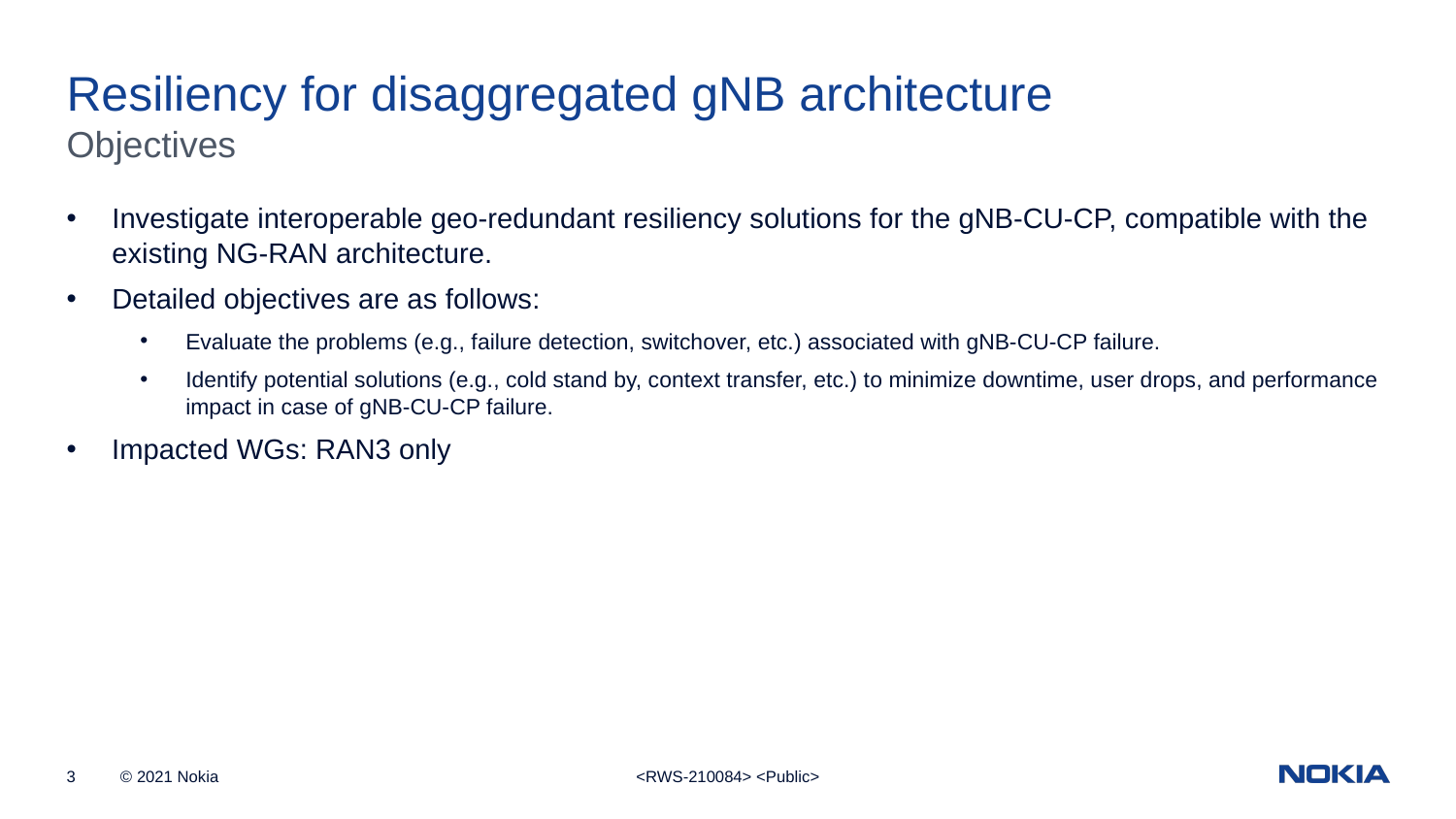

Resiliency for disaggregated gNB architecture
Objectives
Investigate interoperable geo-redundant resiliency solutions for the gNB-CU-CP, compatible with the existing NG-RAN architecture.
Detailed objectives are as follows:
Evaluate the problems (e.g., failure detection, switchover, etc.) associated with gNB-CU-CP failure.
Identify potential solutions (e.g., cold stand by, context transfer, etc.) to minimize downtime, user drops, and performance impact in case of gNB-CU-CP failure.
Impacted WGs: RAN3 only
<RWS-210084> <Public>